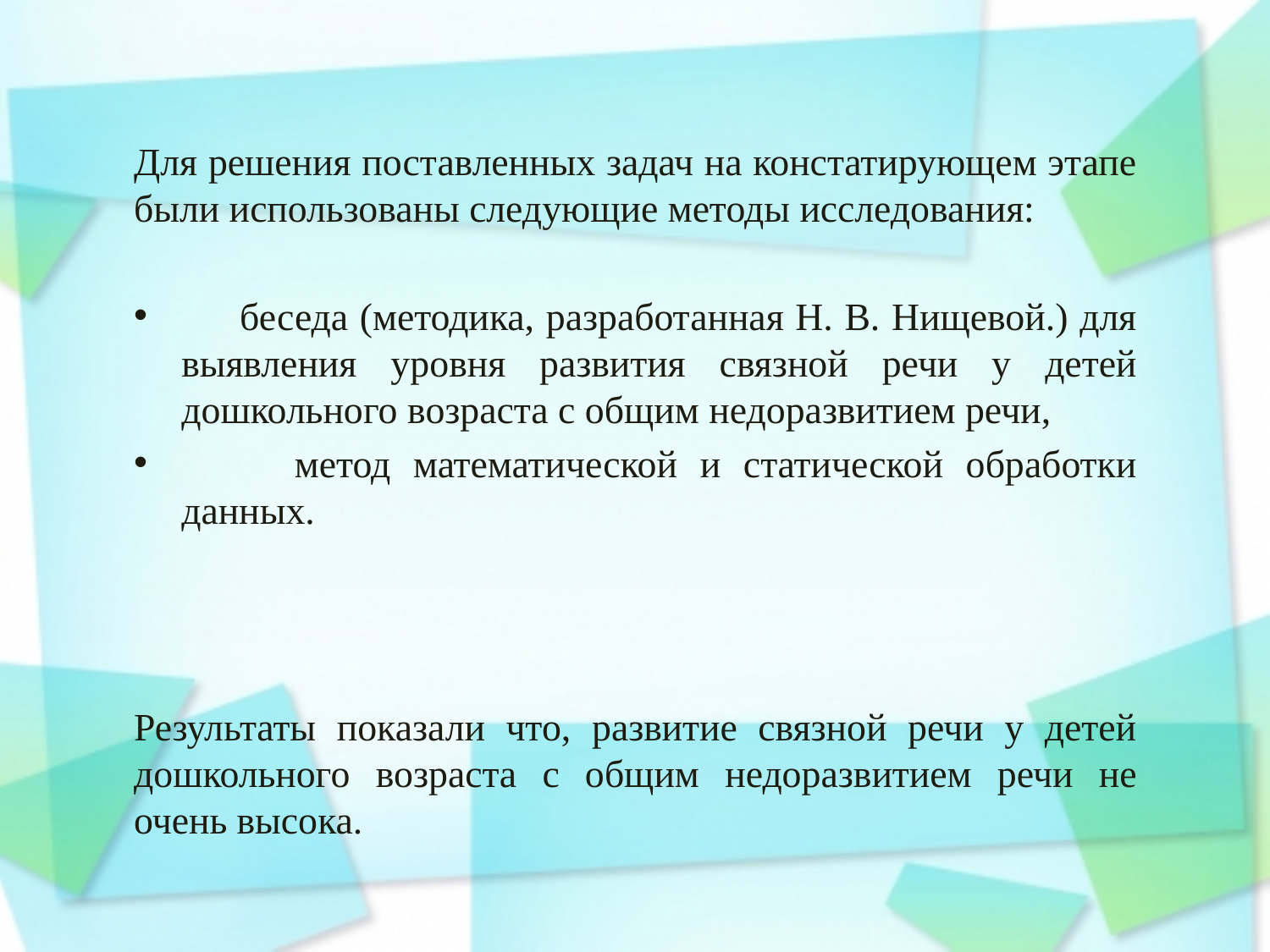

Для решения поставленных задач на констатирующем этапе были использованы следующие методы исследования:

     беседа (методика, разработанная Н. В. Нищевой.) для выявления уровня развития связной речи у детей дошкольного возраста с общим недоразвитием речи,
     метод математической и статической обработки данных.

Результаты показали что, развитие связной речи у детей дошкольного возраста с общим недоразвитием речи не очень высока.